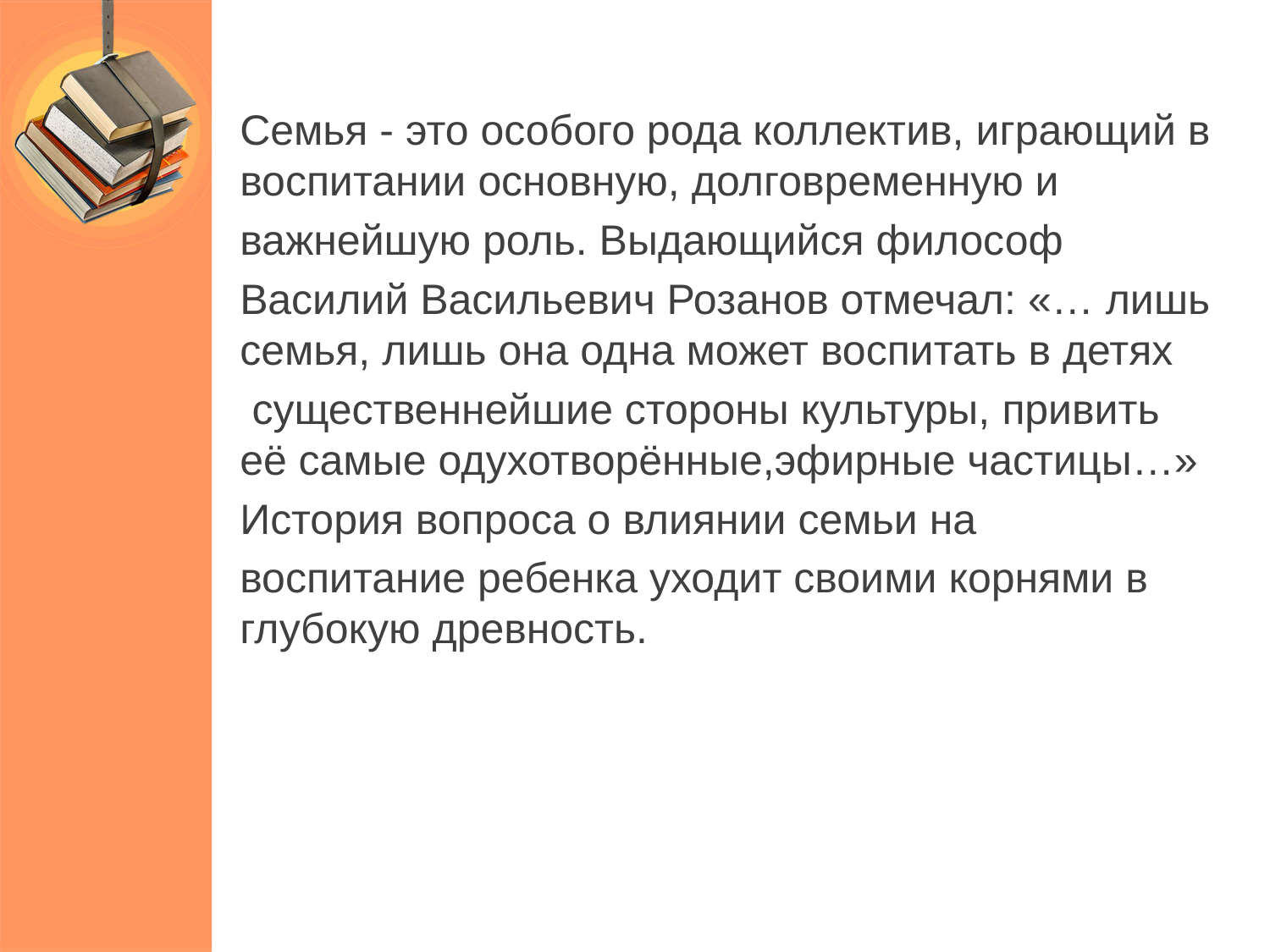

Семья - это особого рода коллектив, играющий в воспитании основную, долговременную и
важнейшую роль. Выдающийся философ
Василий Васильевич Розанов отмечал: «… лишь семья, лишь она одна может воспитать в детях
 существеннейшие стороны культуры, привить её самые одухотворённые,эфирные частицы…»
История вопроса о влиянии семьи на
воспитание ребенка уходит своими корнями в глубокую древность.